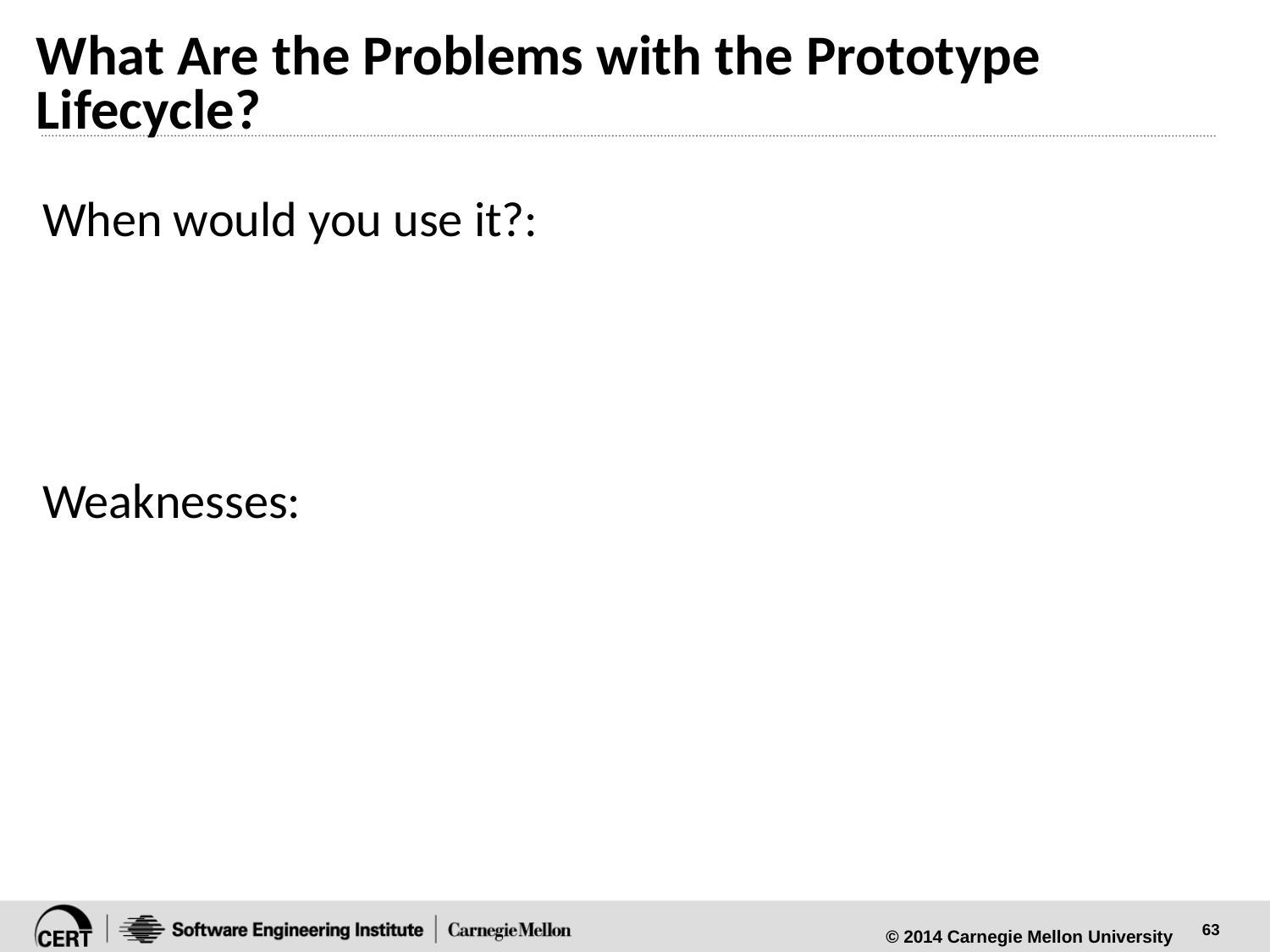

# What Are the Problems with the Prototype Lifecycle?
When would you use it?:

Weaknesses: